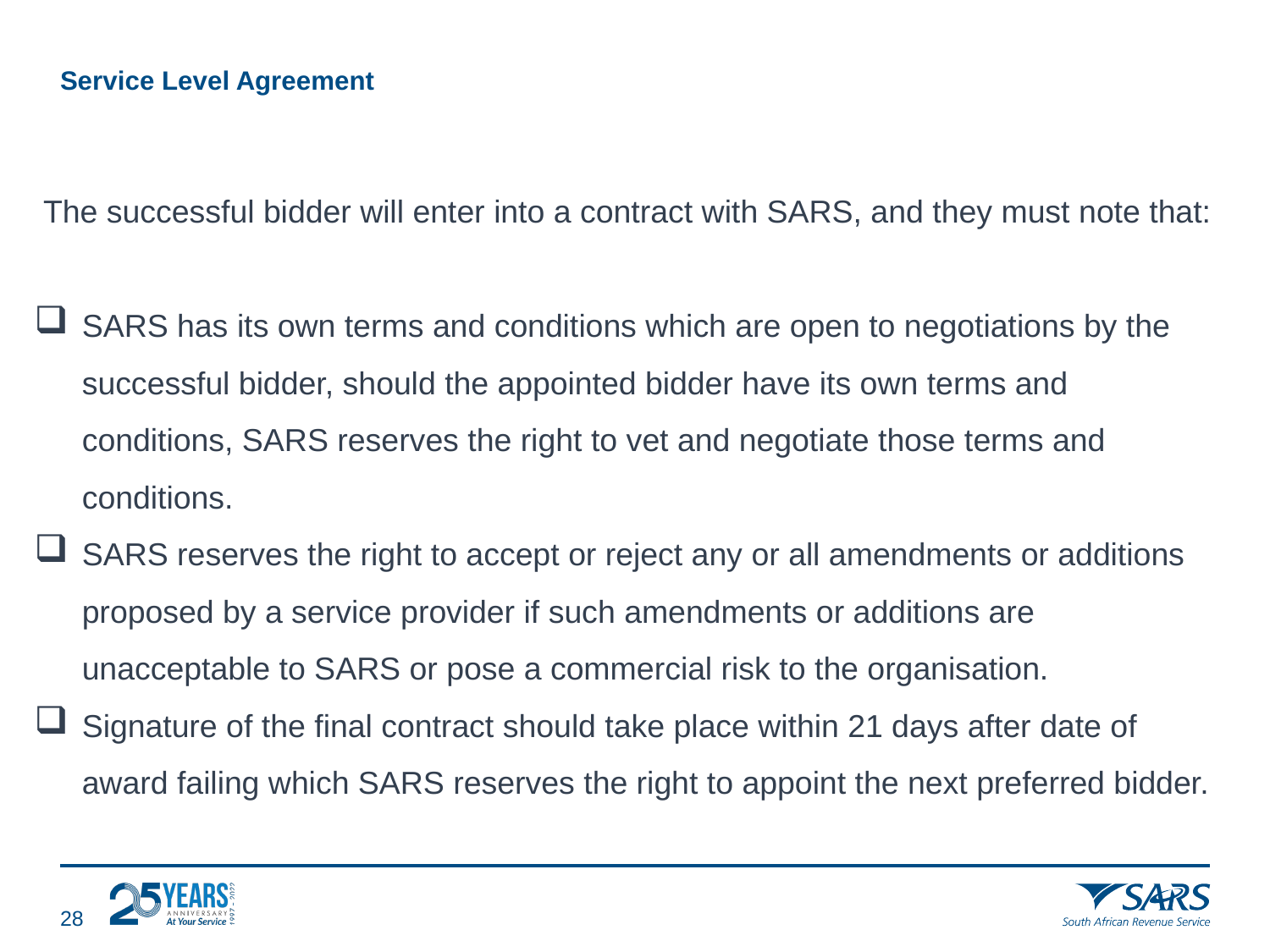

# Service Level Agreement
 The successful bidder will enter into a contract with SARS, and they must note that:

SARS has its own terms and conditions which are open to negotiations by the successful bidder, should the appointed bidder have its own terms and conditions, SARS reserves the right to vet and negotiate those terms and conditions.
SARS reserves the right to accept or reject any or all amendments or additions proposed by a service provider if such amendments or additions are unacceptable to SARS or pose a commercial risk to the organisation.
Signature of the final contract should take place within 21 days after date of award failing which SARS reserves the right to appoint the next preferred bidder.

28